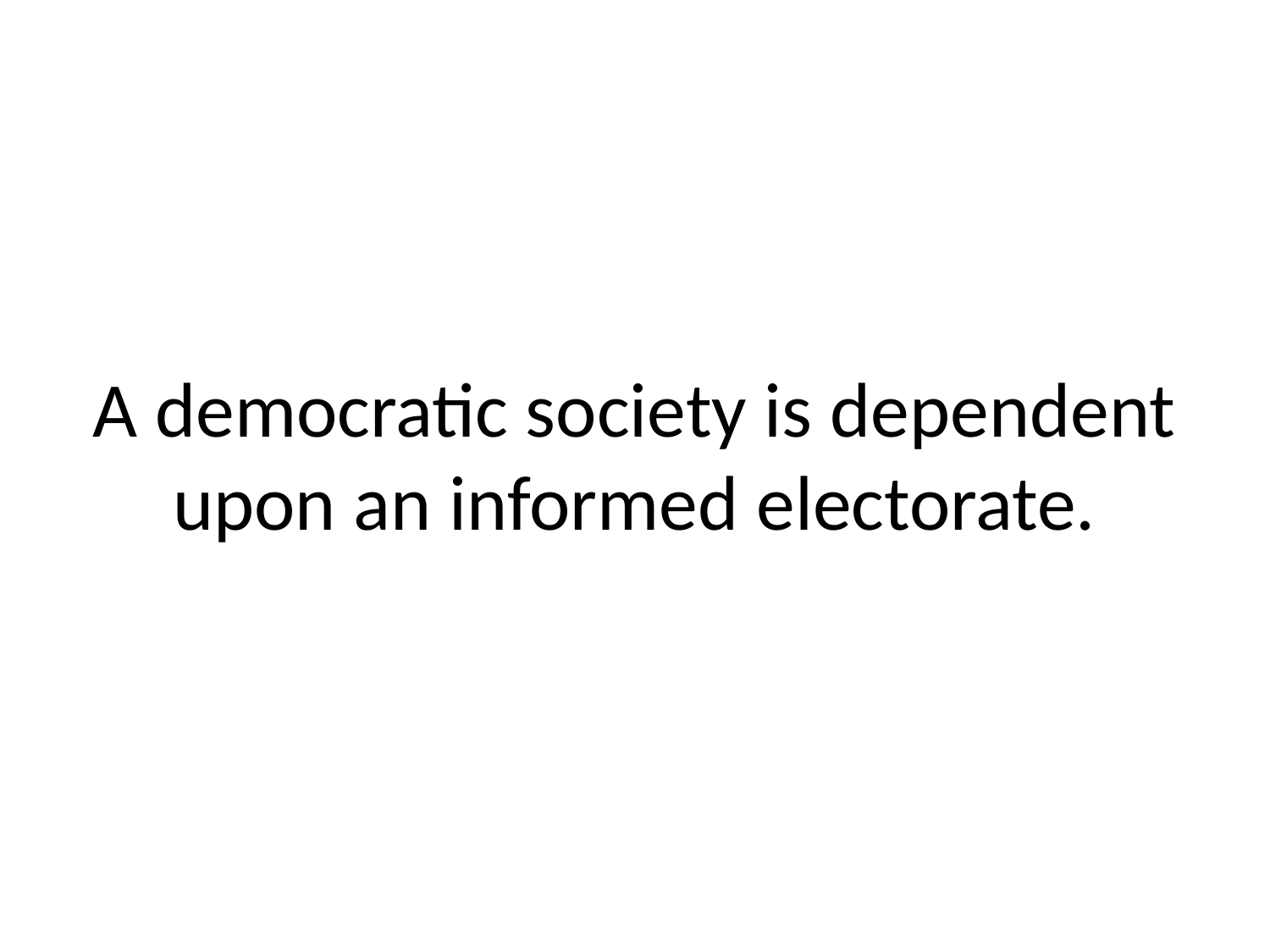

# A democratic society is dependent upon an informed electorate.